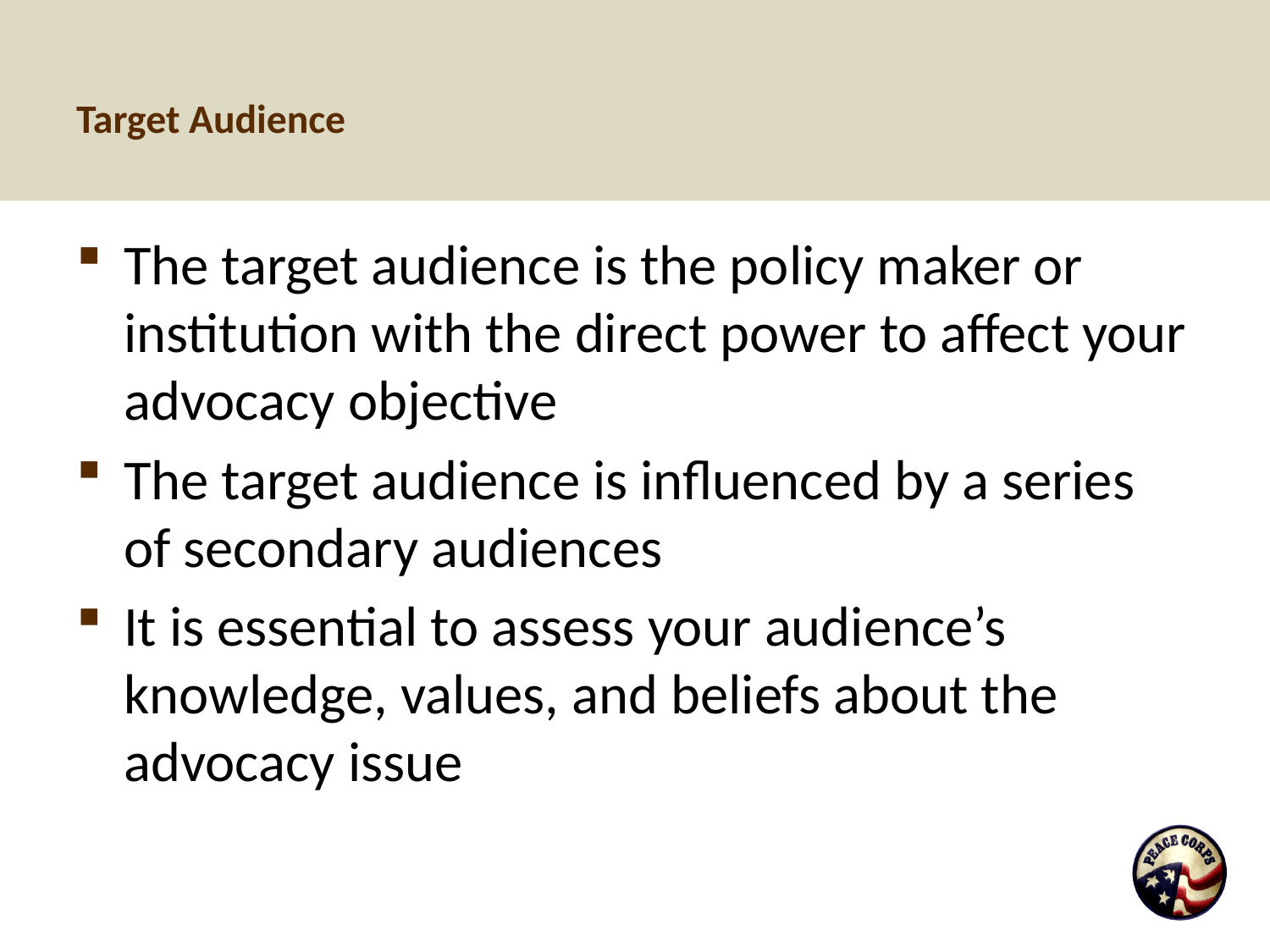

# Target Audience
The target audience is the policy maker or institution with the direct power to affect your advocacy objective
The target audience is influenced by a series of secondary audiences
It is essential to assess your audience’s knowledge, values, and beliefs about the advocacy issue